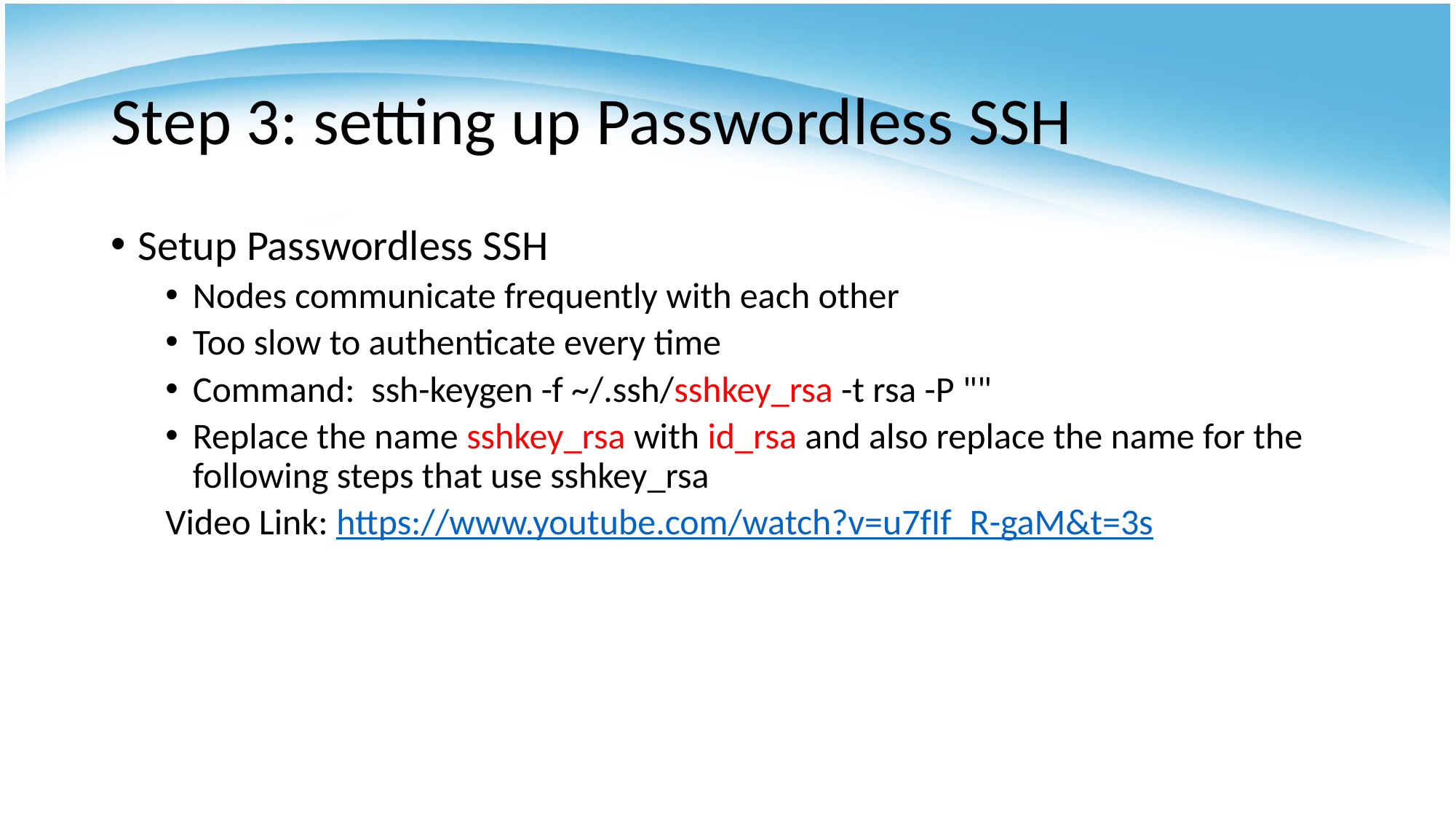

# Step 3: setting up Passwordless SSH
Setup Passwordless SSH
Nodes communicate frequently with each other
Too slow to authenticate every time
Command:  ssh-keygen -f ~/.ssh/sshkey_rsa -t rsa -P ""
Replace the name sshkey_rsa with id_rsa and also replace the name for the following steps that use sshkey_rsa
Video Link: https://www.youtube.com/watch?v=u7fIf_R-gaM&t=3s